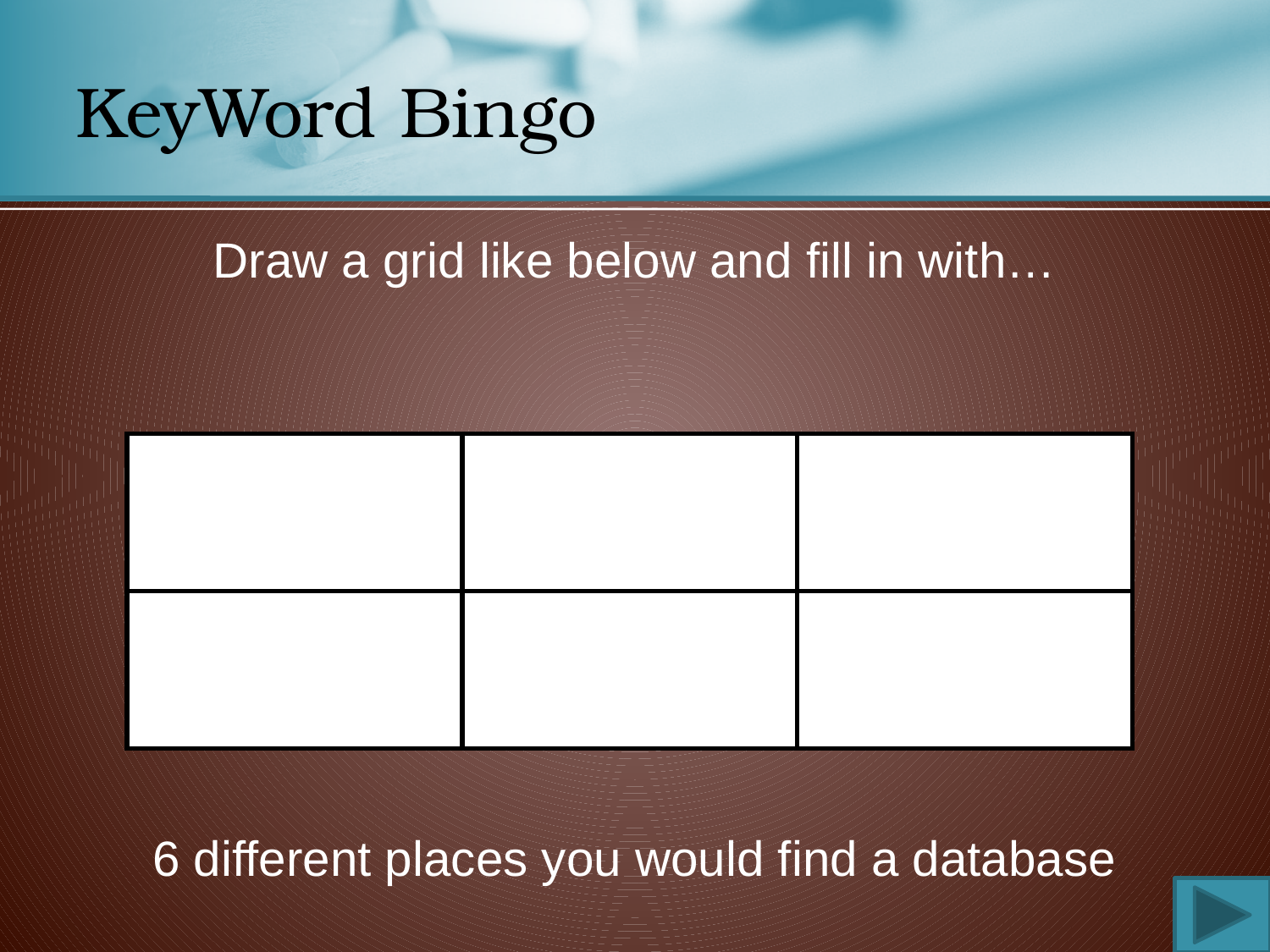

# KeyWord Bingo
Draw a grid like below and fill in with…
|  |  |  |
| --- | --- | --- |
|  |  |  |
|  |  |  |
|  |  |  |
| --- | --- | --- |
|  |  |  |
6 different places you would find a database